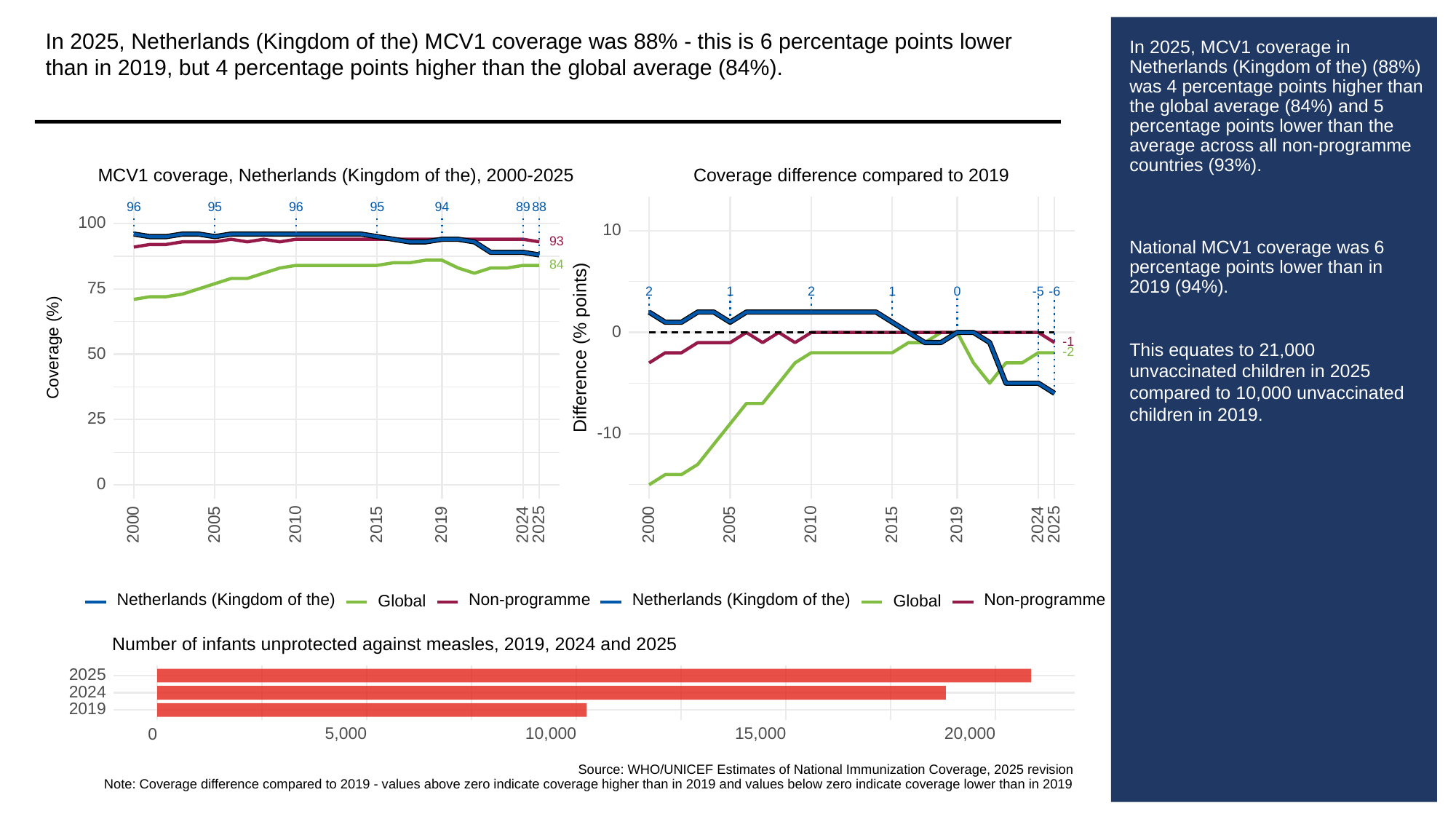

In 2025, Netherlands (Kingdom of the) MCV1 coverage was 88% - this is 6 percentage points lower than in 2019, but 4 percentage points higher than the global average (84%).
# In 2025, MCV1 coverage in Netherlands (Kingdom of the) (88%) was 4 percentage points higher than the global average (84%) and 5 percentage points lower than the average across all non-programme countries (93%).

National MCV1 coverage was 6 percentage points lower than in 2019 (94%).

This equates to 21,000 unvaccinated children in 2025 compared to 10,000 unvaccinated children in 2019.

MCV1 coverage, Netherlands (Kingdom of the), 2000-2025
Coverage difference compared to 2019

96
95
96
95
94
89
88
100

10

93

84

75
0
-6
2
1
2
1
-5

0

-1
Difference (% points)
Coverage (%)
50
-2

25

-10

0

2000
2005
2010
2015
2019
2024
2025
2000
2005
2010
2015
2019
2024
2025
Netherlands (Kingdom of the)
Netherlands (Kingdom of the)
Non-programme
Non-programme
Global
Global

Number of infants unprotected against measles, 2019, 2024 and 2025

2025

2024

2019

5,000
10,000
15,000
20,000
0
Source: WHO/UNICEF Estimates of National Immunization Coverage, 2025 revision
Note: Coverage difference compared to 2019 - values above zero indicate coverage higher than in 2019 and values below zero indicate coverage lower than in 2019